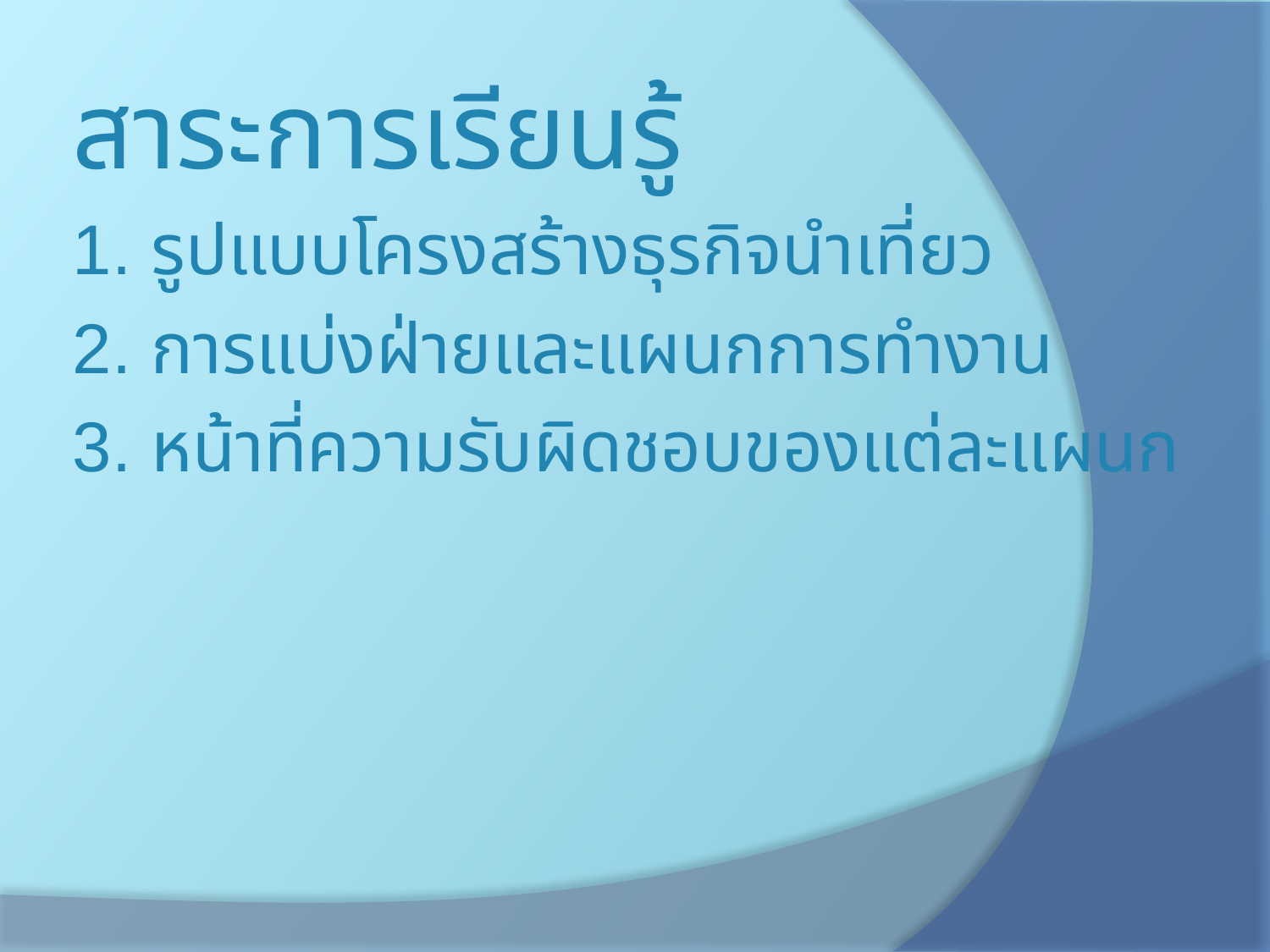

สาระการเรียนรู้
1. รูปแบบโครงสร้างธุรกิจนำเที่ยว
2. การแบ่งฝ่ายและแผนกการทำงาน
3. หน้าที่ความรับผิดชอบของแต่ละแผนก